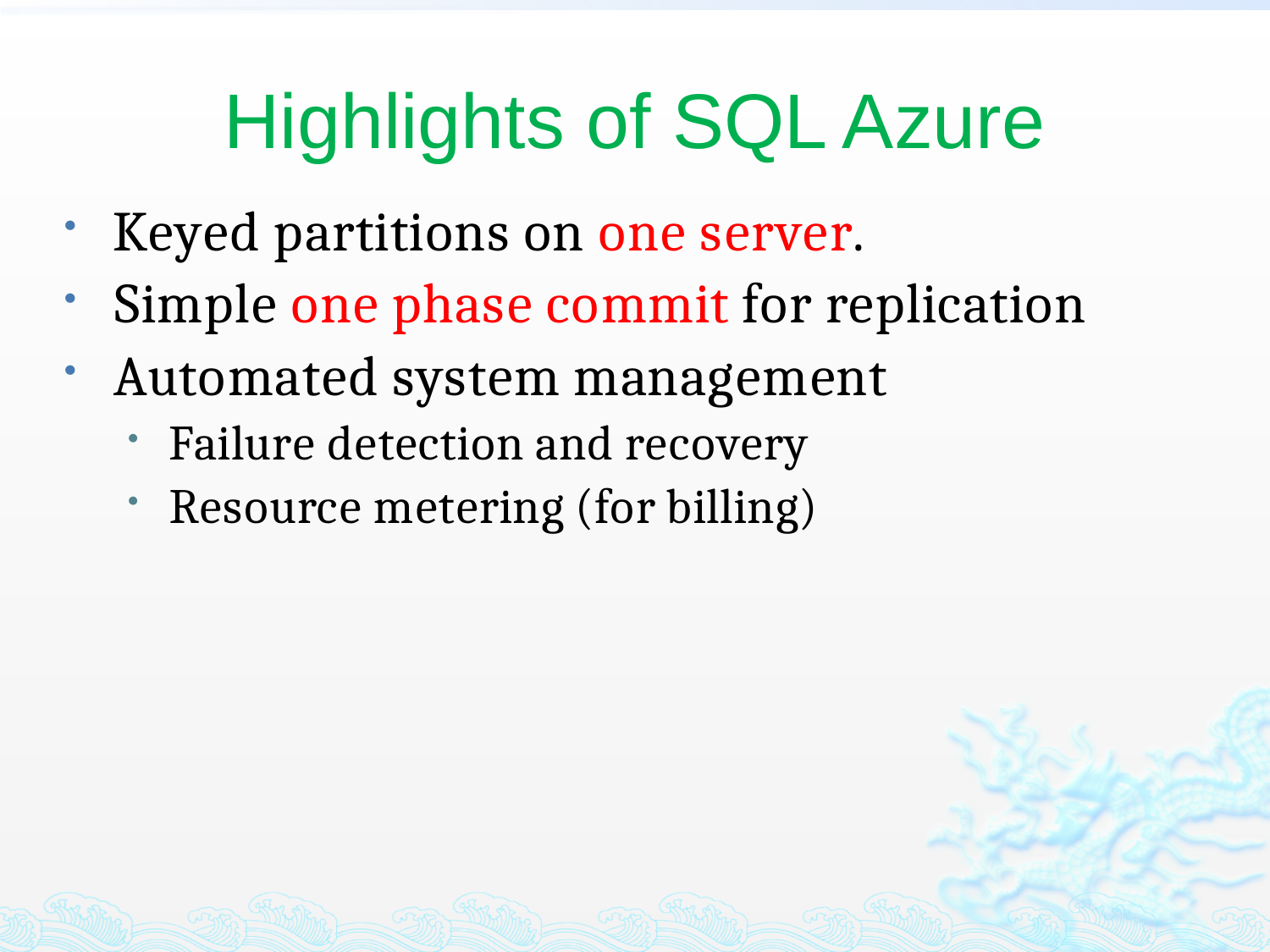

# Highlights of SQL Azure
Keyed partitions on one server.
Simple one phase commit for replication
Automated system management
Failure detection and recovery
Resource metering (for billing)